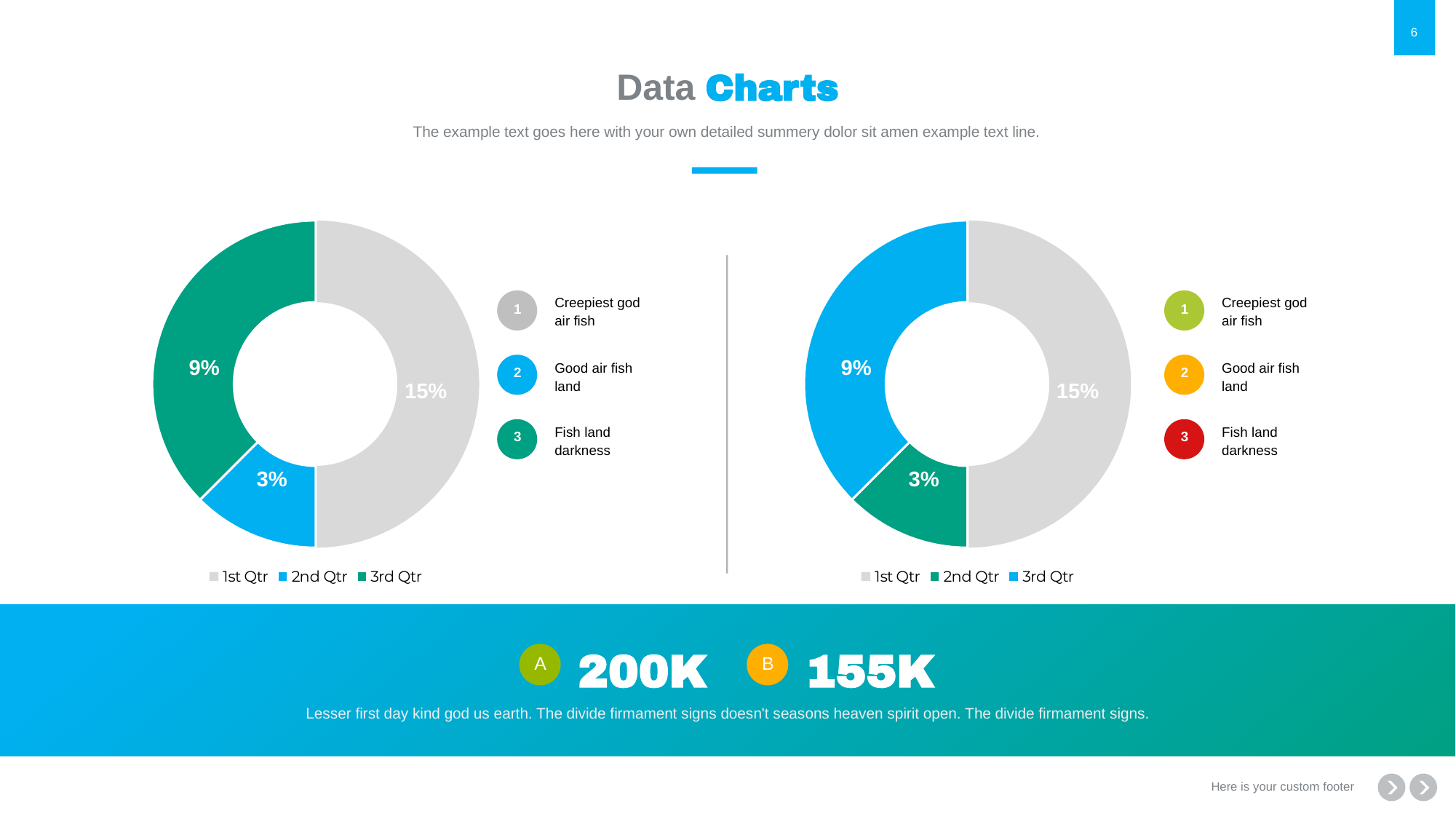

# Data Charts
The example text goes here with your own detailed summery dolor sit amen example text line.

### Chart

| Category | Sales |
|---|---|
| 1st Qtr | 4.0 |
| 2nd Qtr | 1.0 |
| 3rd Qtr | 3.0 |

### Chart

| Category | Sales |
|---|---|
| 1st Qtr | 4.0 |
| 2nd Qtr | 1.0 |
| 3rd Qtr | 3.0 |
Creepiest god air fish
Creepiest god air fish

1
1
9%
9%
Good air fish land
Good air fish land

2
2
15%
15%
Fish land darkness
Fish land darkness

3
3
3%
3%

200K
155K

A
B
Lesser first day kind god us earth. The divide firmament signs doesn't seasons heaven spirit open. The divide firmament signs.
Here is your custom footer